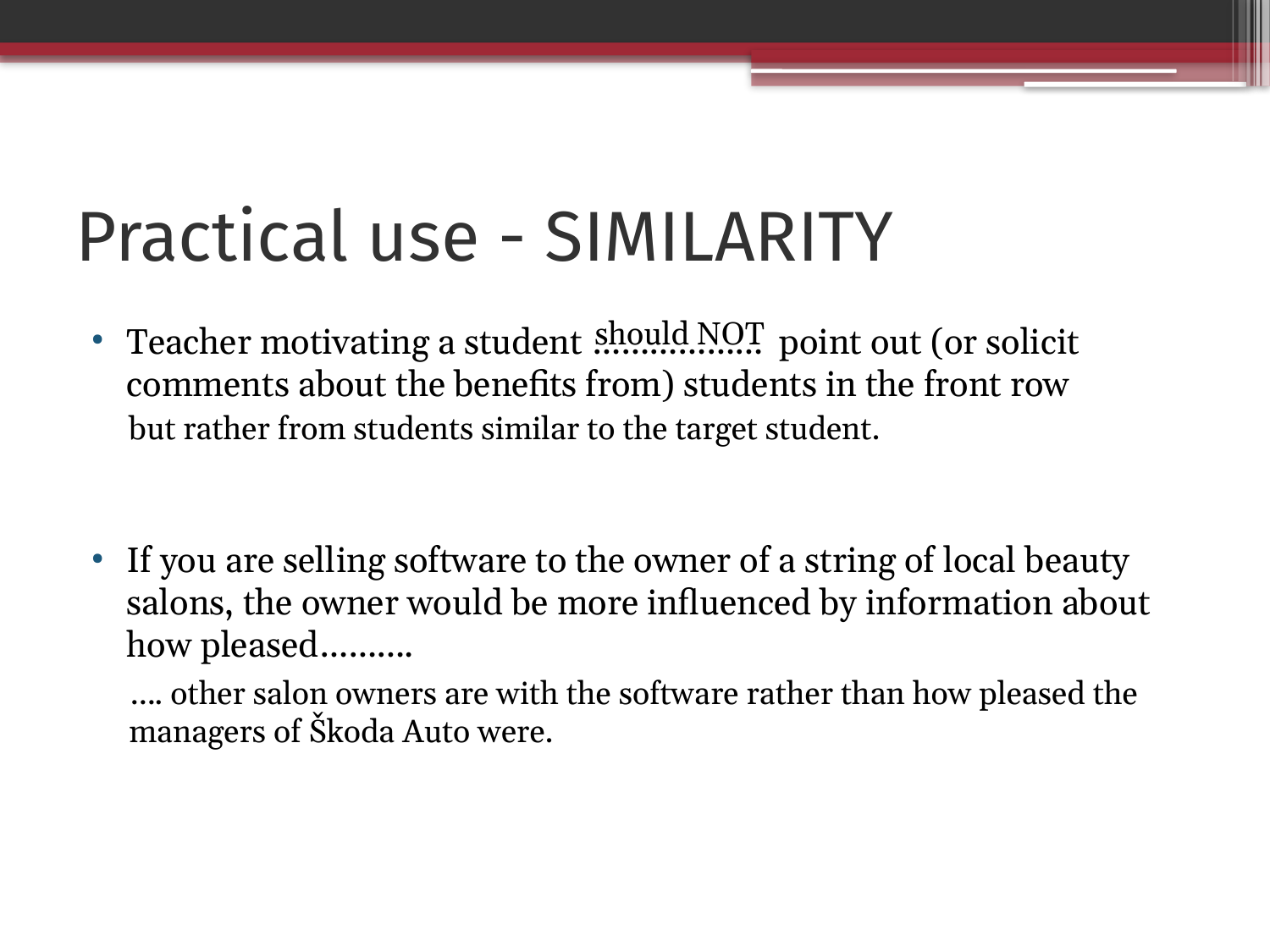

# Practical use - SIMILARITY
should NOT
Teacher motivating a student ………………  point out (or solicit comments about the benefits from) students in the front row

If you are selling software to the owner of a string of local beauty salons, the owner would be more influenced by information about how pleased……….
but rather from students similar to the target student.
…. other salon owners are with the software rather than how pleased the managers of Škoda Auto were.